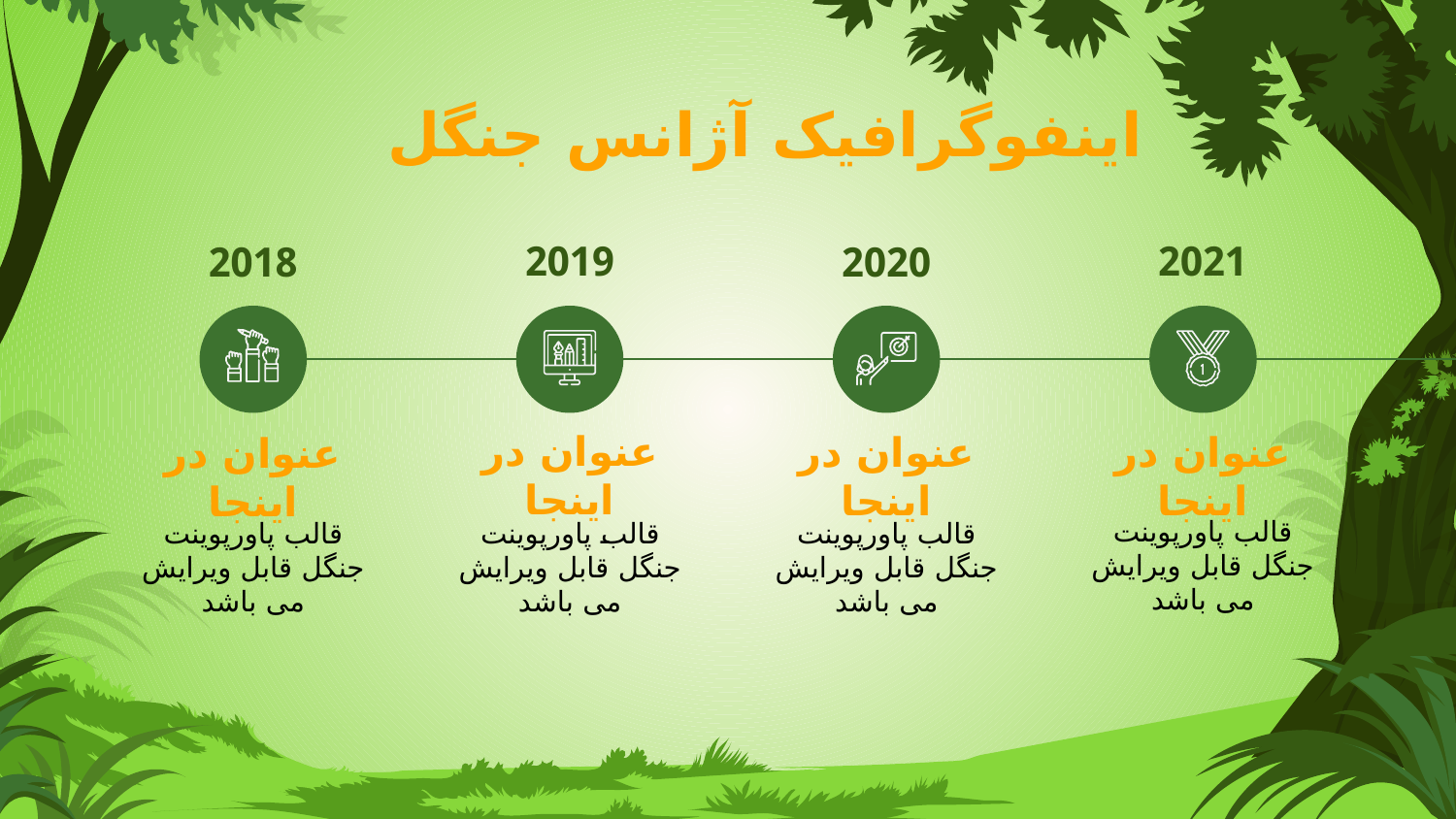

# اینفوگرافیک آژانس جنگل
2019
عنوان در اینجا
قالب پاورپوینت جنگل قابل ویرایش می باشد
2021
عنوان در اینجا
قالب پاورپوینت جنگل قابل ویرایش می باشد
2020
عنوان در اینجا
قالب پاورپوینت جنگل قابل ویرایش می باشد
2018
عنوان در اینجا
قالب پاورپوینت جنگل قابل ویرایش می باشد